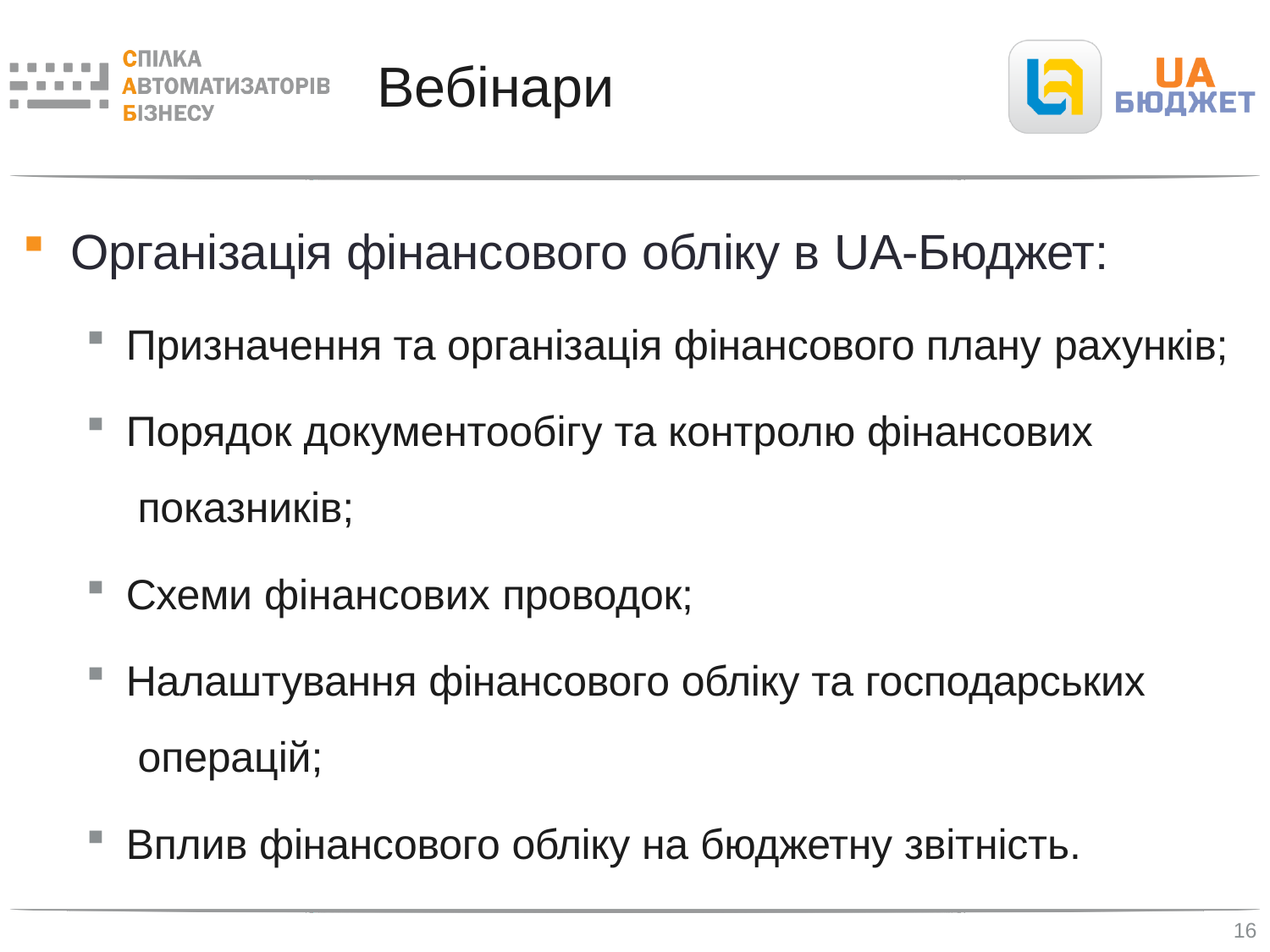

# Вебінари
Організація фінансового обліку в UA-Бюджет:
Призначення та організація фінансового плану рахунків;
Порядок документообігу та контролю фінансових  показників;
Схеми фінансових проводок;
Налаштування фінансового обліку та господарських  операцій;
Вплив фінансового обліку на бюджетну звітність.
16